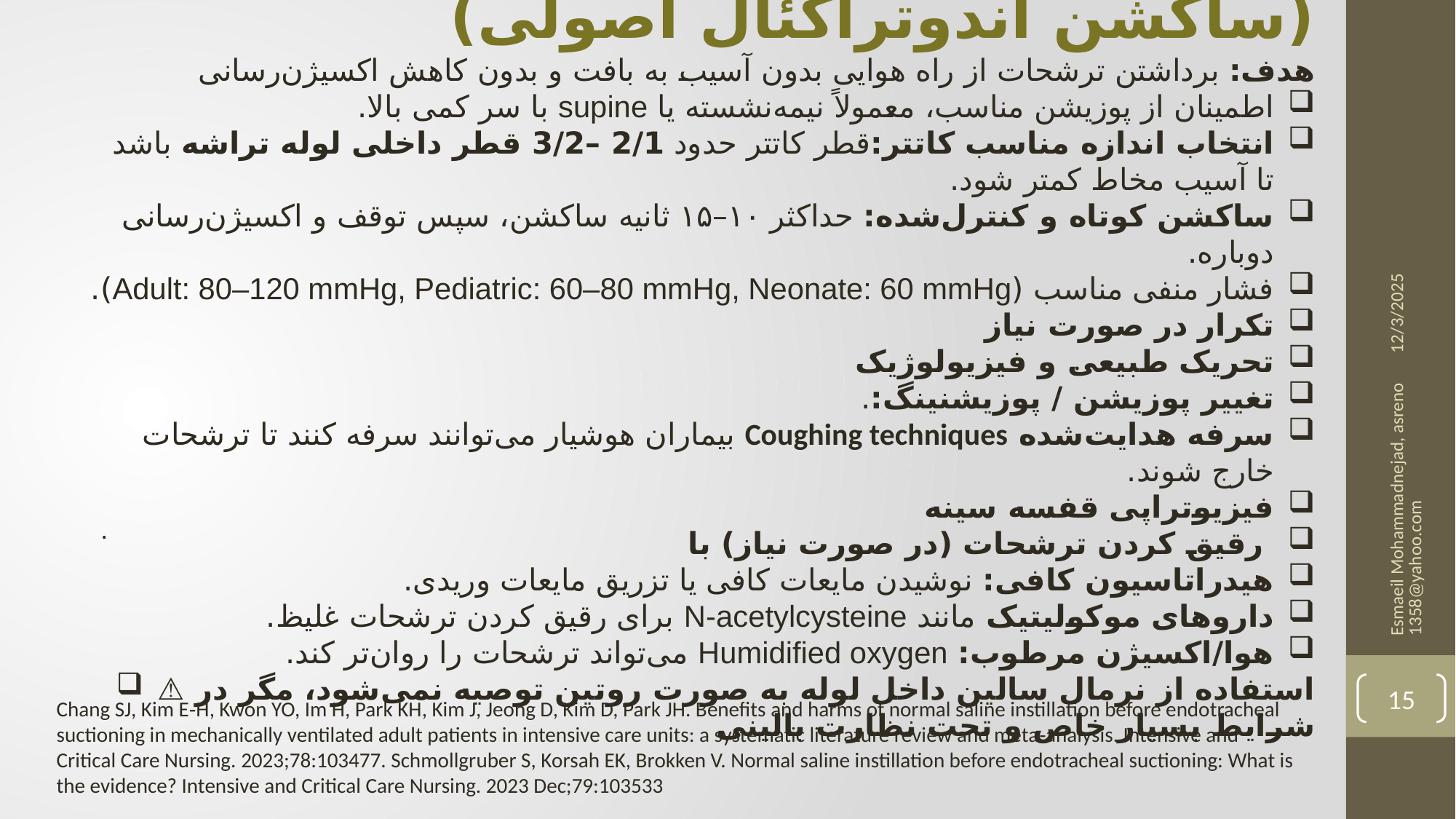

پس ما چه کنیم ترشحات جدا شود؟(ساکشن اندوتراکئال اصولی)
هدف: برداشتن ترشحات از راه هوایی بدون آسیب به بافت و بدون کاهش اکسیژن‌رسانی
اطمینان از پوزیشن مناسب، معمولاً نیمه‌نشسته یا supine با سر کمی بالا.
انتخاب اندازه مناسب کاتتر:قطر کاتتر حدود 2/1 –3/2 قطر داخلی لوله تراشه باشد تا آسیب مخاط کمتر شود.
ساکشن کوتاه و کنترل‌شده: حداکثر ۱۰–۱۵ ثانیه ساکشن، سپس توقف و اکسیژن‌رسانی دوباره.
فشار منفی مناسب (Adult: 80–120 mmHg, Pediatric: 60–80 mmHg, Neonate: 60 mmHg).
تکرار در صورت نیاز
تحریک طبیعی و فیزیولوژیک
تغییر پوزیشن / پوزیشنینگ:.
سرفه هدایت‌شده Coughing techniques بیماران هوشیار می‌توانند سرفه کنند تا ترشحات خارج شوند.
فیزیوتراپی قفسه سینه
 رقیق کردن ترشحات (در صورت نیاز) با
هیدراتاسیون کافی: نوشیدن مایعات کافی یا تزریق مایعات وریدی.
داروهای موکولیتیک مانند N-acetylcysteine برای رقیق کردن ترشحات غلیظ.
هوا/اکسیژن مرطوب: Humidified oxygen می‌تواند ترشحات را روان‌تر کند.
⚠️ استفاده از نرمال سالین داخل لوله به صورت روتین توصیه نمی‌شود، مگر در شرایط بسیار خاص و تحت نظارت بالینی

12/3/2025
.

Esmaeil Mohammadnejad, asreno1358@yahoo.com
.
15
Chang SJ, Kim E‑H, Kwon YO, Im H, Park KH, Kim J, Jeong D, Kim D, Park JH. Benefits and harms of normal saline instillation before endotracheal suctioning in mechanically ventilated adult patients in intensive care units: a systematic literature review and meta‑analysis. Intensive and Critical Care Nursing. 2023;78:103477. Schmollgruber S, Korsah EK, Brokken V. Normal saline instillation before endotracheal suctioning: What is the evidence? Intensive and Critical Care Nursing. 2023 Dec;79:103533